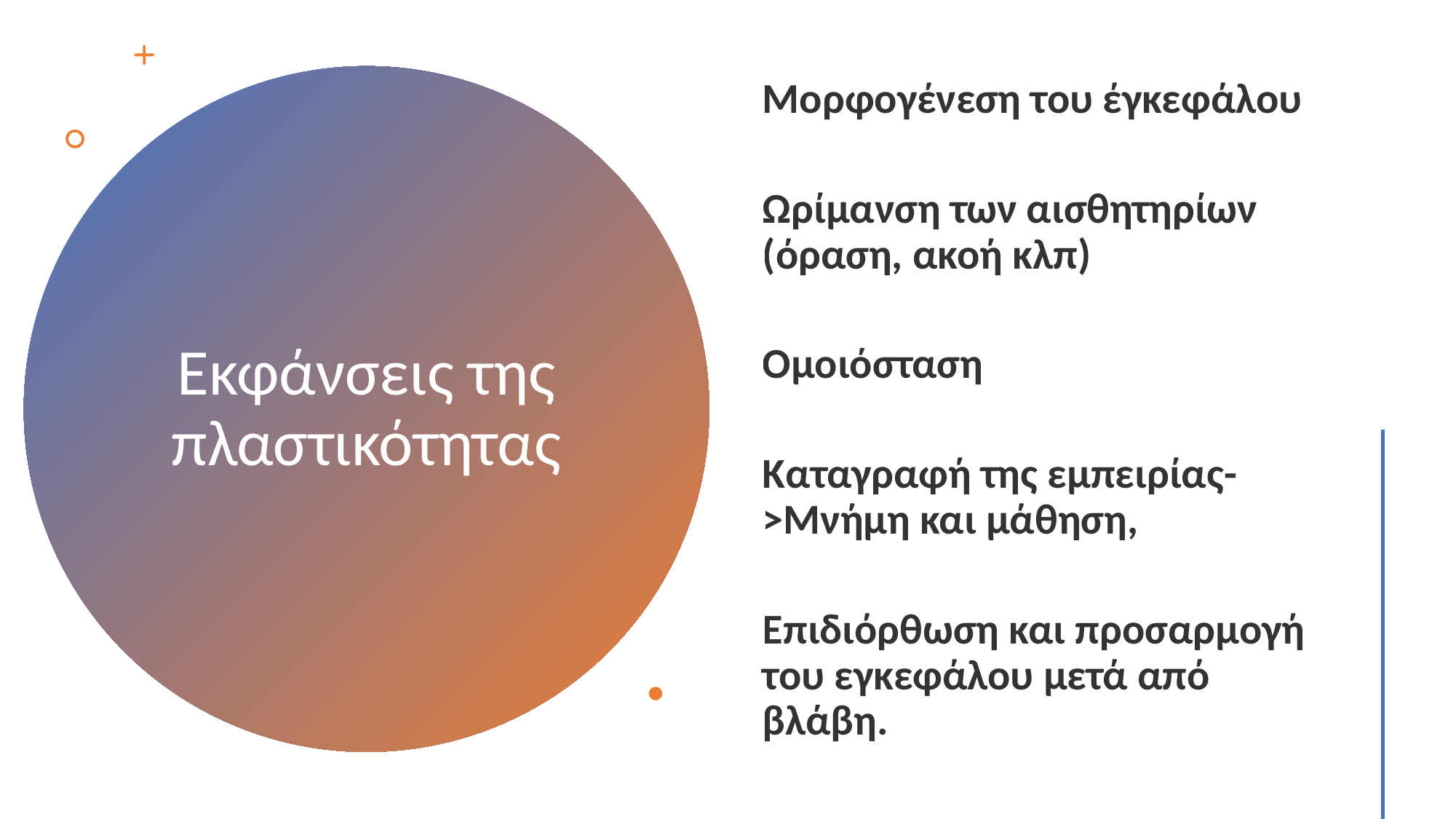

Μορφογένεση του έγκεφάλου

Ωρίμανση των αισθητηρίων (όραση, ακοή κλπ)

Ομοιόσταση

Καταγραφή της εμπειρίας->Μνήμη και μάθηση,

Επιδιόρθωση και προσαρμογή του εγκεφάλου μετά από βλάβη.

# Εκφάνσεις της πλαστικότητας